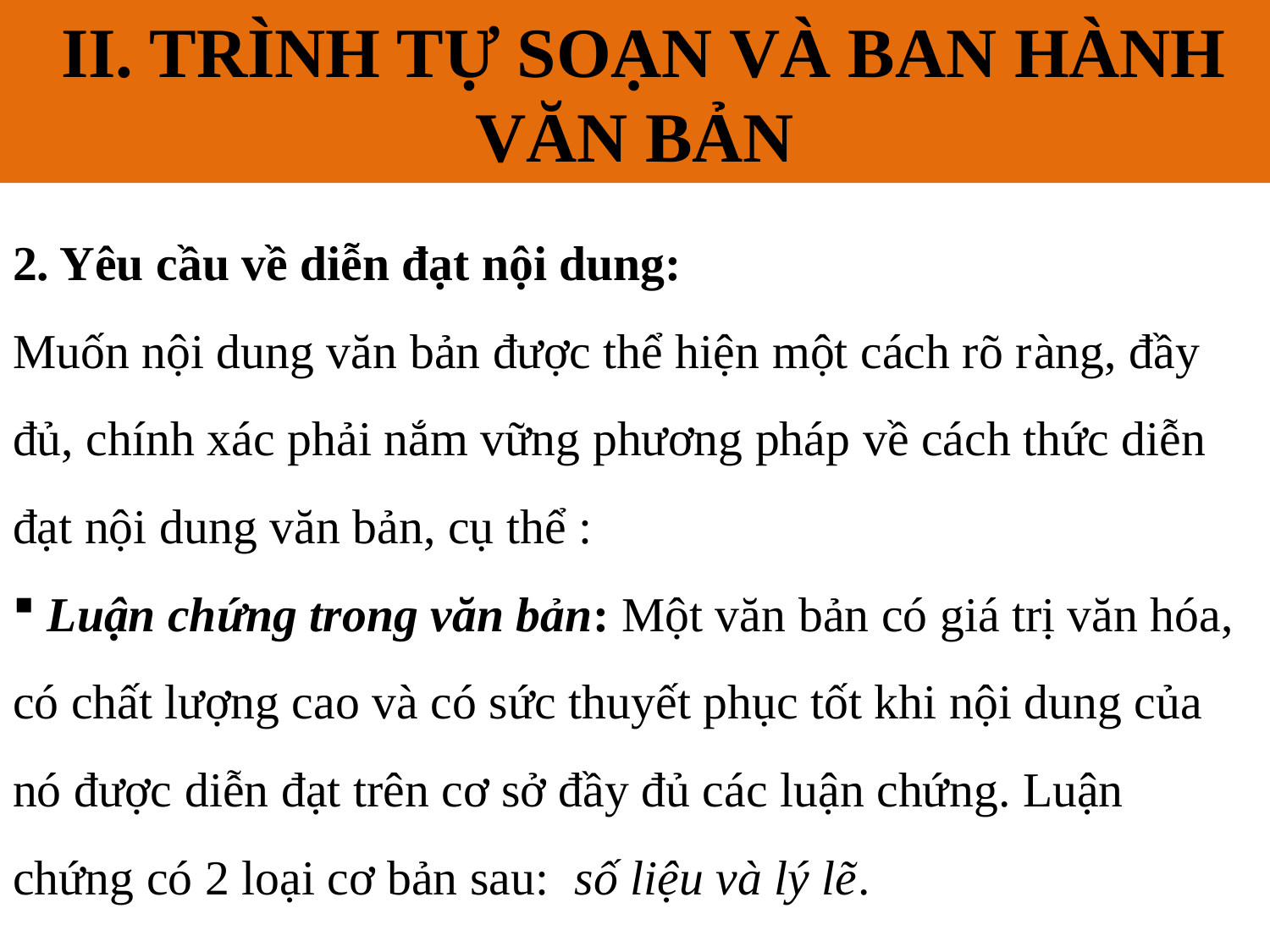

II. TRÌNH TỰ SOẠN VÀ BAN HÀNH VĂN BẢN
# II. QUY TRÌNH XÂY DỰNG VÀ BAN HÀNH VĂN BẢN
2. Yêu cầu về diễn đạt nội dung:
Muốn nội dung văn bản được thể hiện một cách rõ ràng, đầy đủ, chính xác phải nắm vững phương pháp về cách thức diễn đạt nội dung văn bản, cụ thể :
 Luận chứng trong văn bản: Một văn bản có giá trị văn hóa, có chất lượng cao và có sức thuyết phục tốt khi nội dung của nó được diễn đạt trên cơ sở đầy đủ các luận chứng. Luận chứng có 2 loại cơ bản sau:  số liệu và lý lẽ.